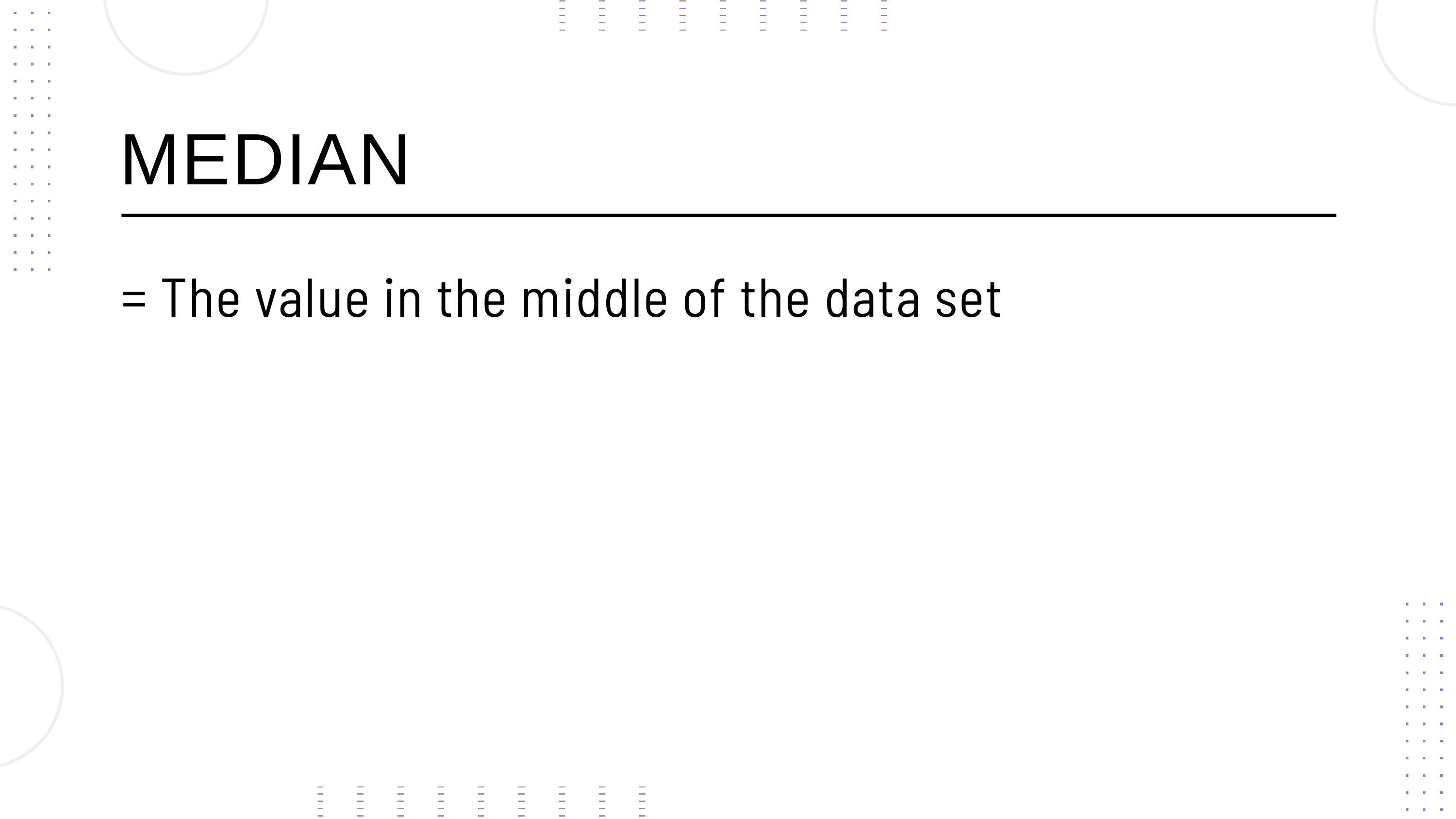

MEDIAN

= The value in the middle of the data set